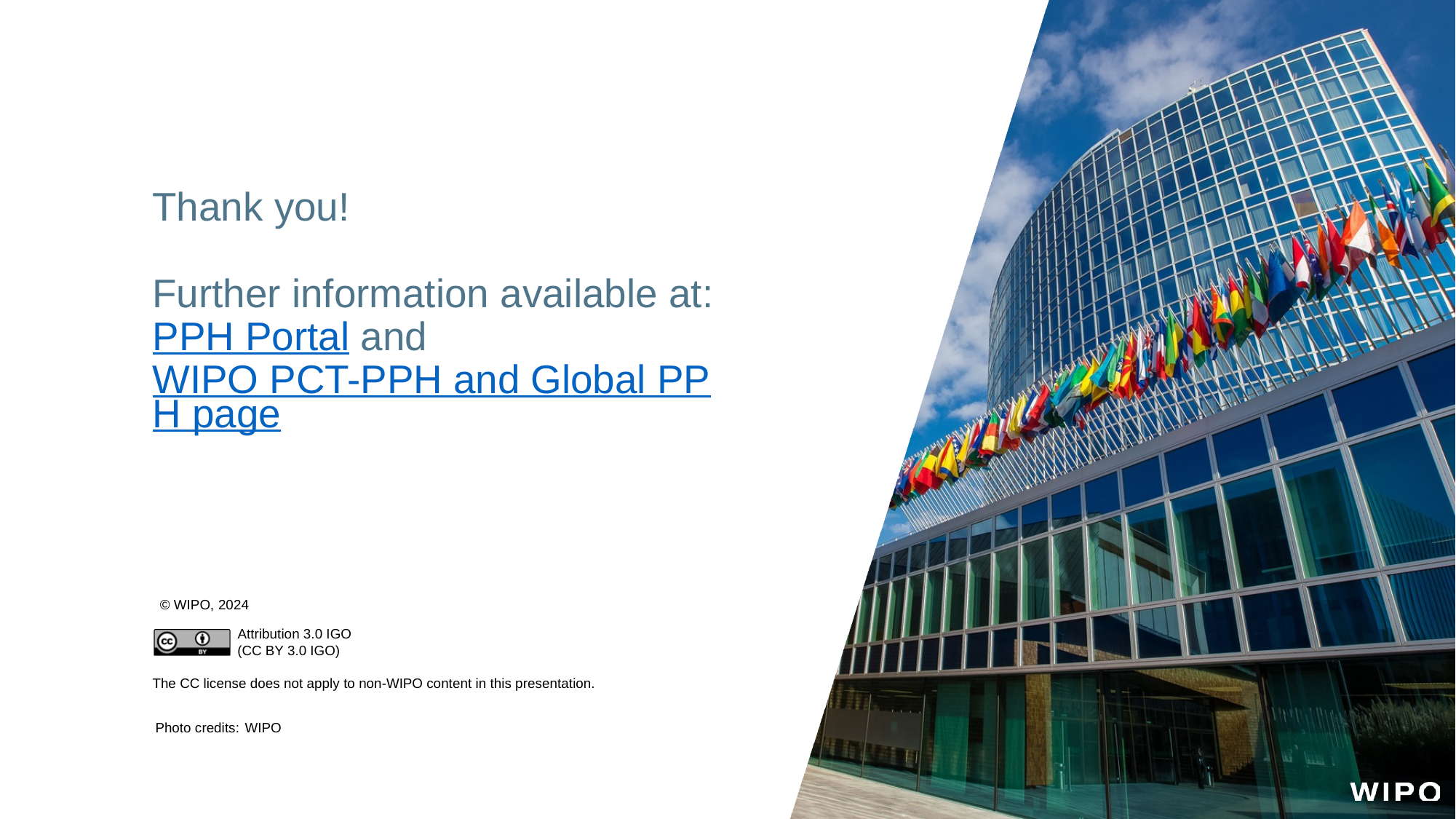

# Thank you! Further information available at: PPH Portal and WIPO PCT-PPH and Global PPH page
2024
WIPO